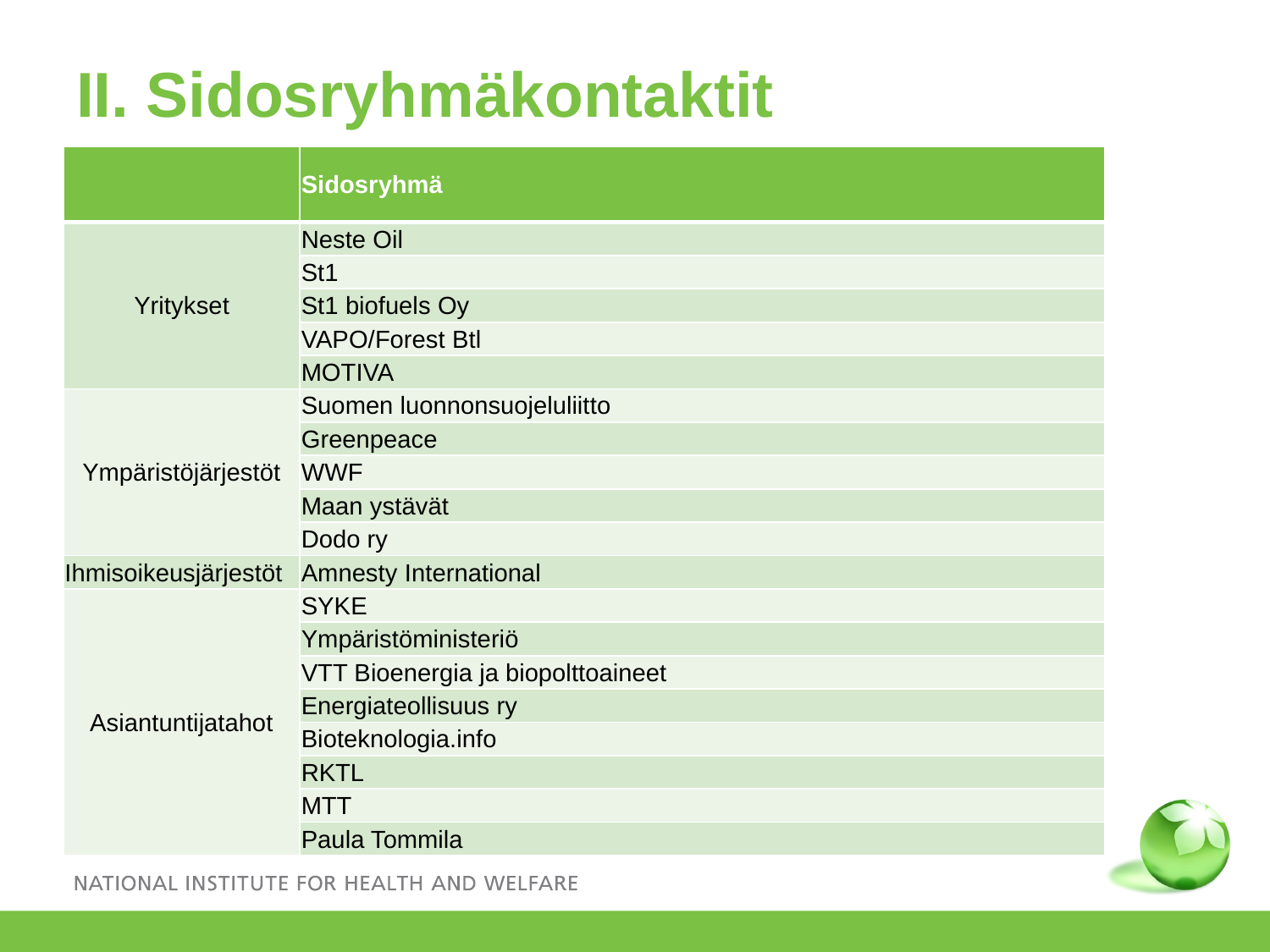

# II. Sidosryhmäkontaktit
|  | Sidosryhmä |
| --- | --- |
| Yritykset | Neste Oil |
|  | St1 |
|  | St1 biofuels Oy |
|  | VAPO/Forest Btl |
|  | MOTIVA |
| Ympäristöjärjestöt | Suomen luonnonsuojeluliitto |
|  | Greenpeace |
|  | WWF |
|  | Maan ystävät |
|  | Dodo ry |
| Ihmisoikeusjärjestöt | Amnesty International |
| Asiantuntijatahot | SYKE |
|  | Ympäristöministeriö |
|  | VTT Bioenergia ja biopolttoaineet |
|  | Energiateollisuus ry |
|  | Bioteknologia.info |
|  | RKTL |
|  | MTT |
|  | Paula Tommila |